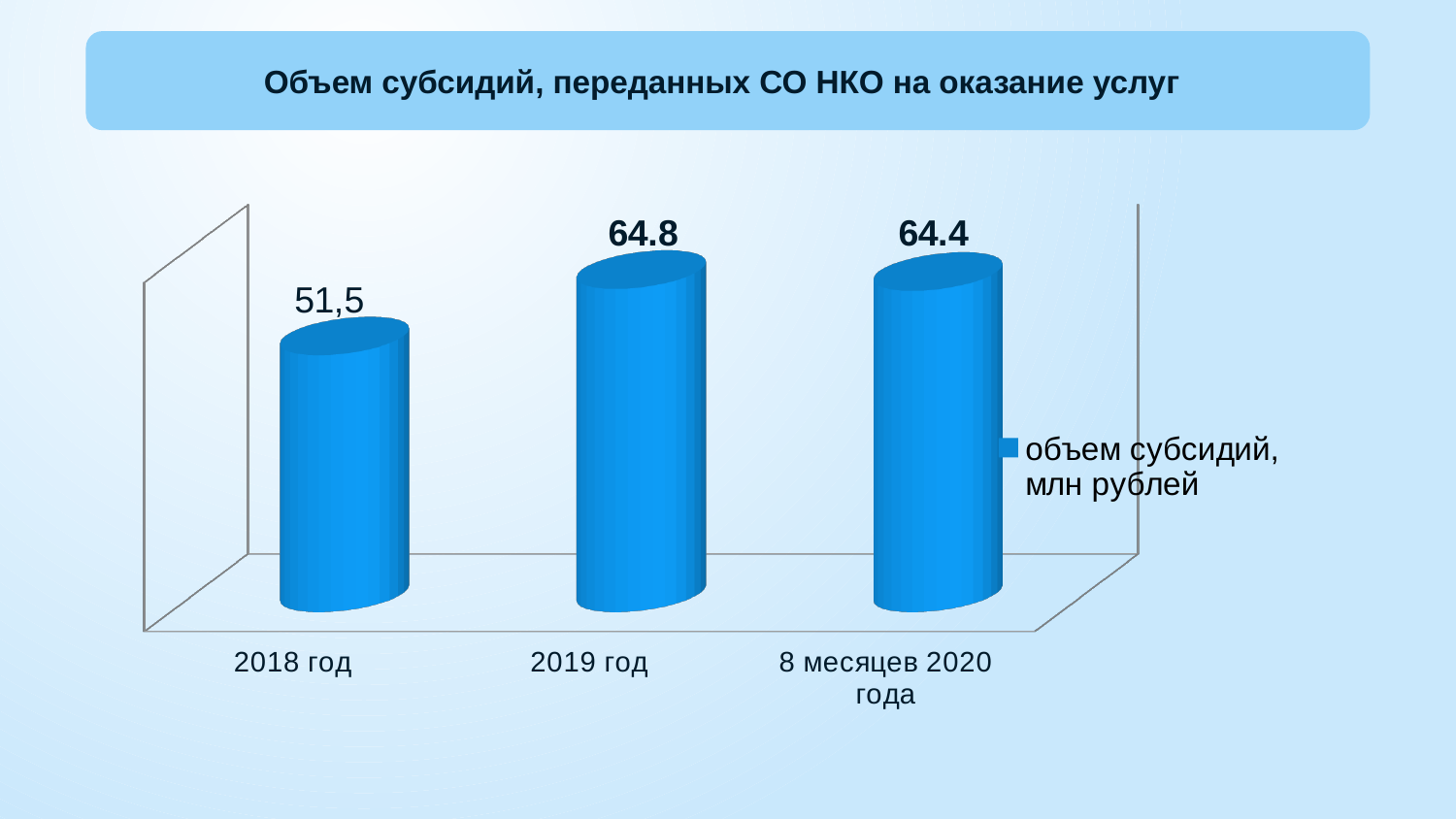

Объем субсидий, переданных СО НКО на оказание услуг

[unsupported chart]